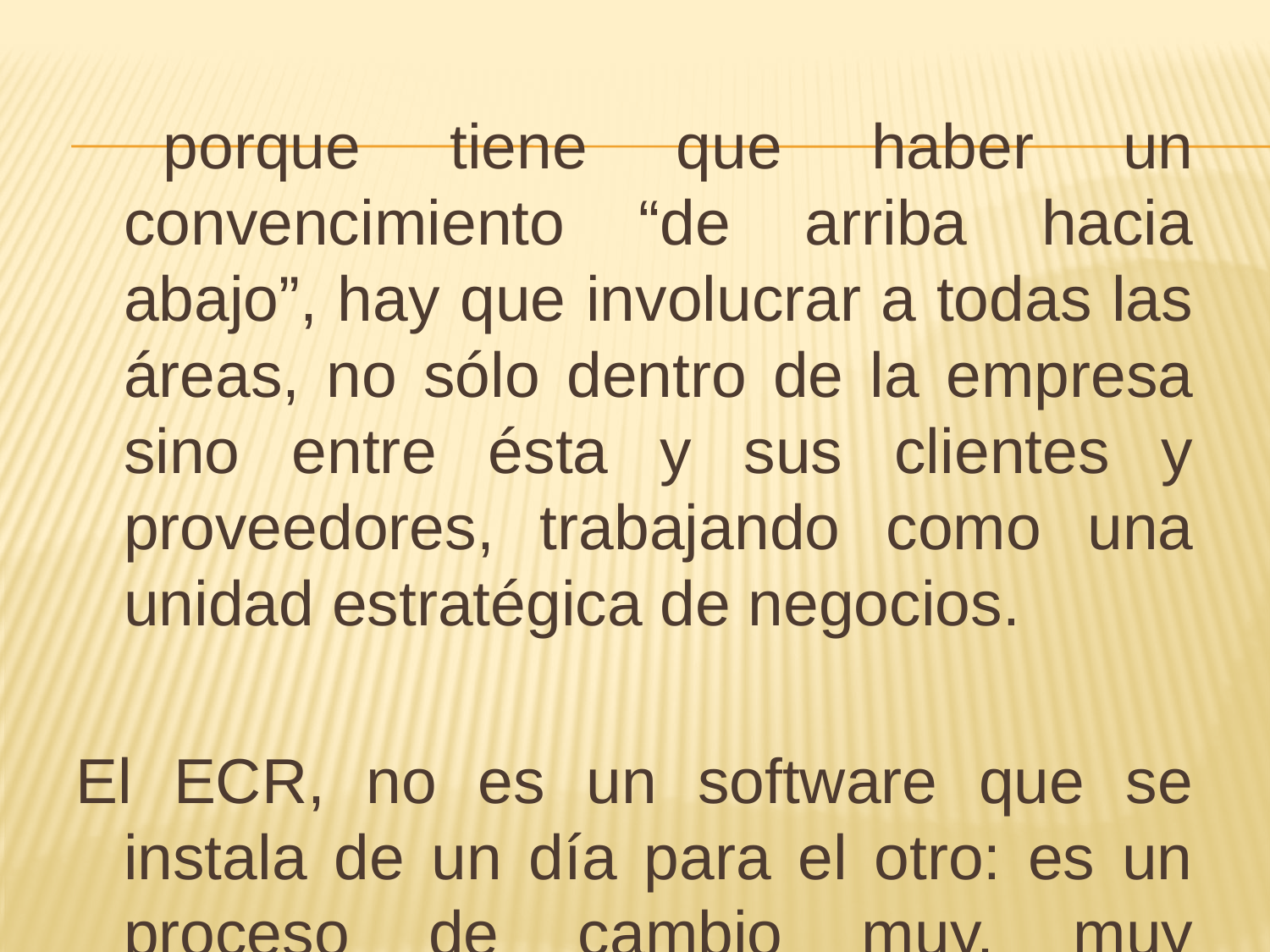

#
 porque tiene que haber un convencimiento “de arriba hacia abajo”, hay que involucrar a todas las áreas, no sólo dentro de la empresa sino entre ésta y sus clientes y proveedores, trabajando como una unidad estratégica de negocios.

El ECR, no es un software que se instala de un día para el otro: es un proceso de cambio muy, muy profundo.